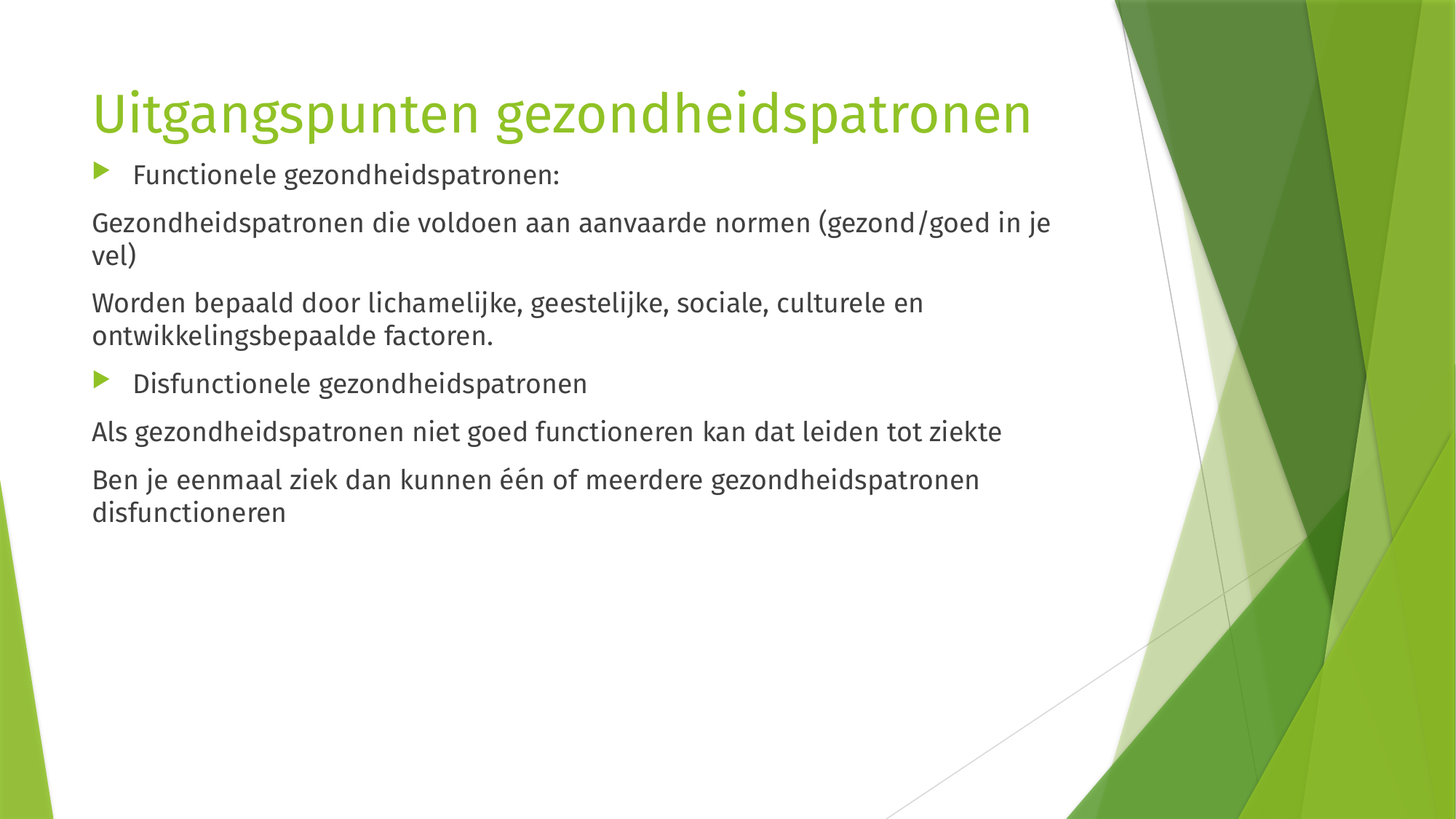

# Uitgangspunten gezondheidspatronen
Functionele gezondheidspatronen:
Gezondheidspatronen die voldoen aan aanvaarde normen (gezond/goed in je vel)
Worden bepaald door lichamelijke, geestelijke, sociale, culturele en ontwikkelingsbepaalde factoren.
Disfunctionele gezondheidspatronen
Als gezondheidspatronen niet goed functioneren kan dat leiden tot ziekte
Ben je eenmaal ziek dan kunnen één of meerdere gezondheidspatronen disfunctioneren